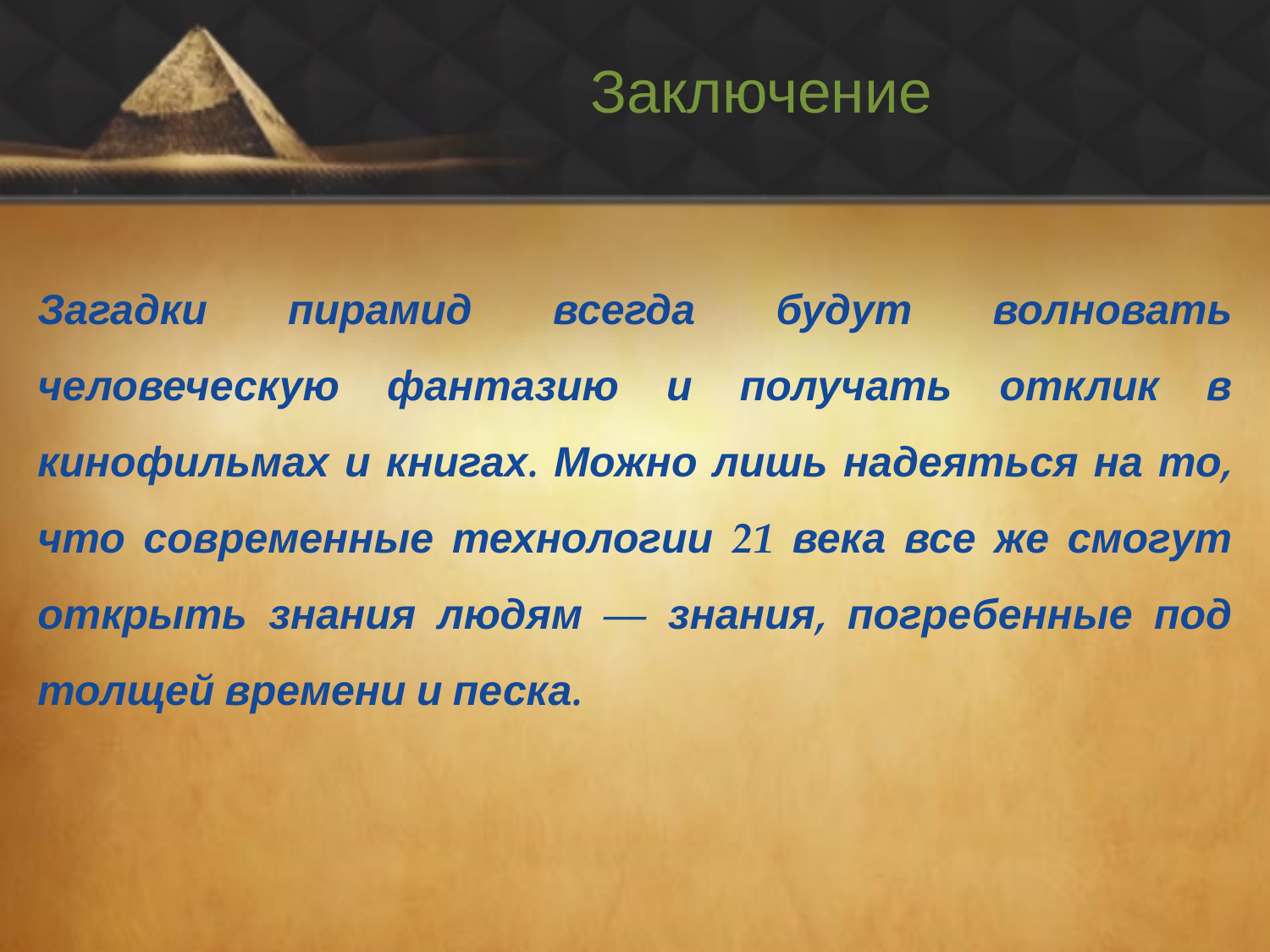

# Заключение

Загадки пирамид всегда будут волновать человеческую фантазию и получать отклик в кинофильмах и книгах. Можно лишь надеяться на то, что современные технологии 21 века все же смогут открыть знания людям — знания, погребенные под толщей времени и песка.